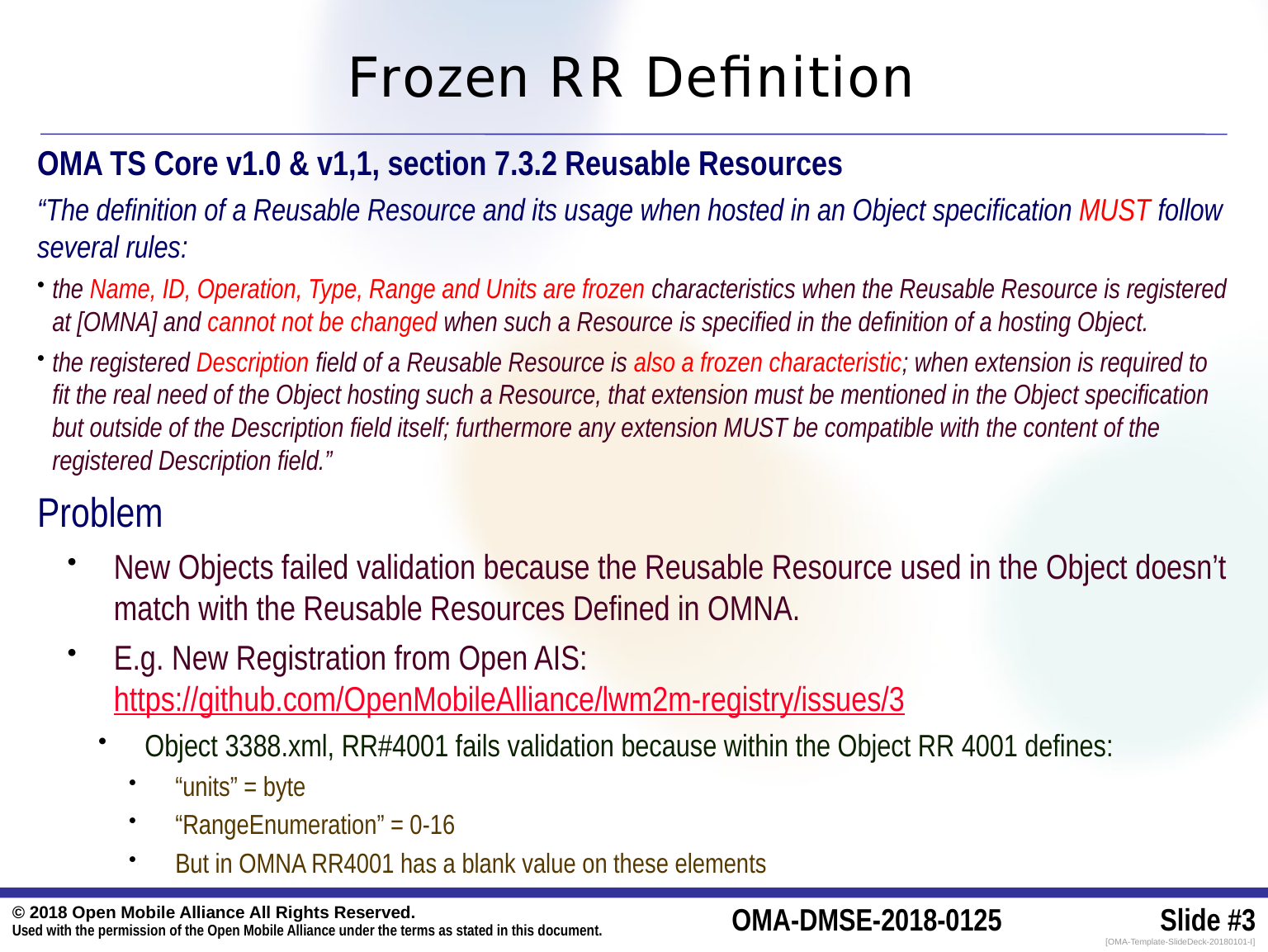

# Frozen RR Definition
OMA TS Core v1.0 & v1,1, section 7.3.2 Reusable Resources
“The definition of a Reusable Resource and its usage when hosted in an Object specification MUST follow several rules:
the Name, ID, Operation, Type, Range and Units are frozen characteristics when the Reusable Resource is registered at [OMNA] and cannot not be changed when such a Resource is specified in the definition of a hosting Object.
the registered Description field of a Reusable Resource is also a frozen characteristic; when extension is required to fit the real need of the Object hosting such a Resource, that extension must be mentioned in the Object specification but outside of the Description field itself; furthermore any extension MUST be compatible with the content of the registered Description field.”
Problem
New Objects failed validation because the Reusable Resource used in the Object doesn’t match with the Reusable Resources Defined in OMNA.
E.g. New Registration from Open AIS:  https://github.com/OpenMobileAlliance/lwm2m-registry/issues/3
Object 3388.xml, RR#4001 fails validation because within the Object RR 4001 defines:
“units” = byte
“RangeEnumeration” = 0-16
But in OMNA RR4001 has a blank value on these elements